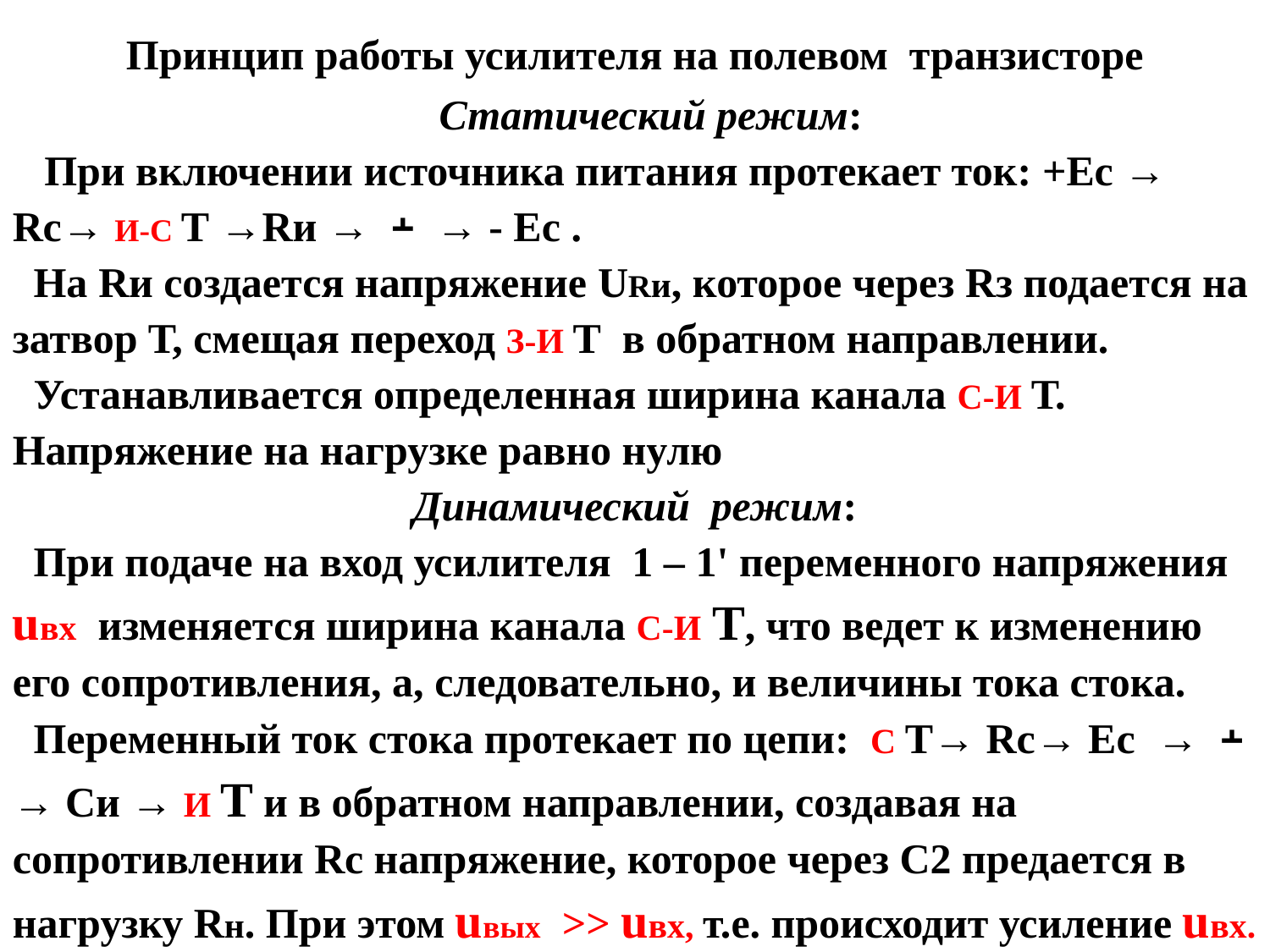

Принцип работы усилителя на полевом  транзисторе
   Статический режим:
   При включении источника питания протекает ток: +Ес → Rс→ И-С Т →Rи →  ﬩  → - Eс .
  На Rи создается напряжение URи, которое через Rз подается на затвор Т, смещая переход З-И Т  в обратном направлении.
  Устанавливается определенная ширина канала С-И Т.
Напряжение на нагрузке равно нулю
Динамический  режим:
  При подаче на вход усилителя  1 – 1' переменного напряжения  uвх  изменяется ширина канала С-И Т, что ведет к изменению его сопротивления, а, следовательно, и величины тока стока.
  Переменный ток стока протекает по цепи:  C Т→ Rс→ Ec  →  ﬩  → Си → И Т и в обратном направлении, создавая на сопротивлении Rс напряжение, которое через С2 предается в нагрузку Rн. При этом uвых  >> uвх, т.е. происходит усиление uвх.